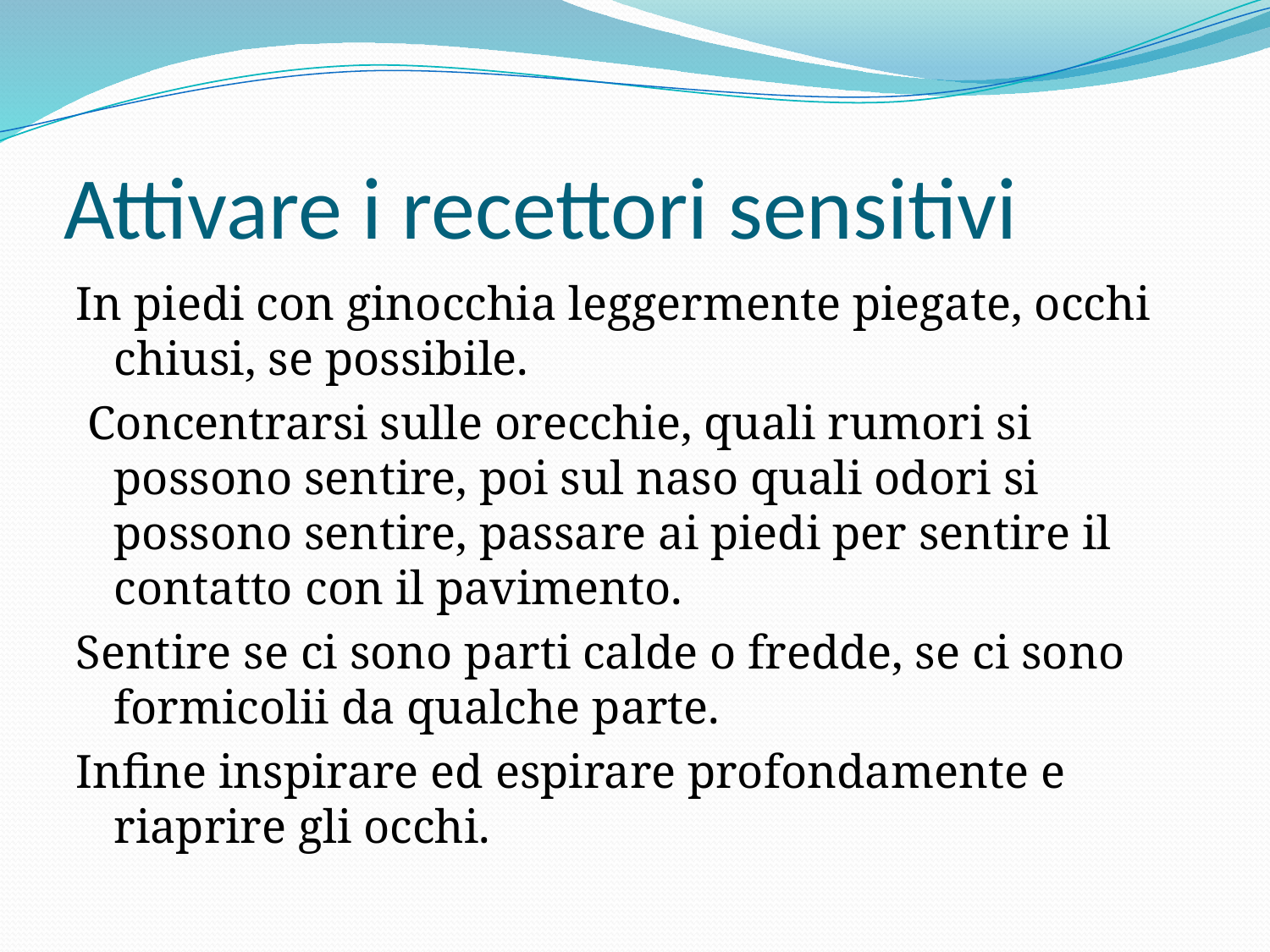

# Attivare i recettori sensitivi
In piedi con ginocchia leggermente piegate, occhi chiusi, se possibile.
 Concentrarsi sulle orecchie, quali rumori si possono sentire, poi sul naso quali odori si  possono sentire, passare ai piedi per sentire il contatto con il pavimento.
Sentire se ci sono parti calde o fredde, se ci sono formicolii da qualche parte.
Infine inspirare ed espirare profondamente e riaprire gli occhi.